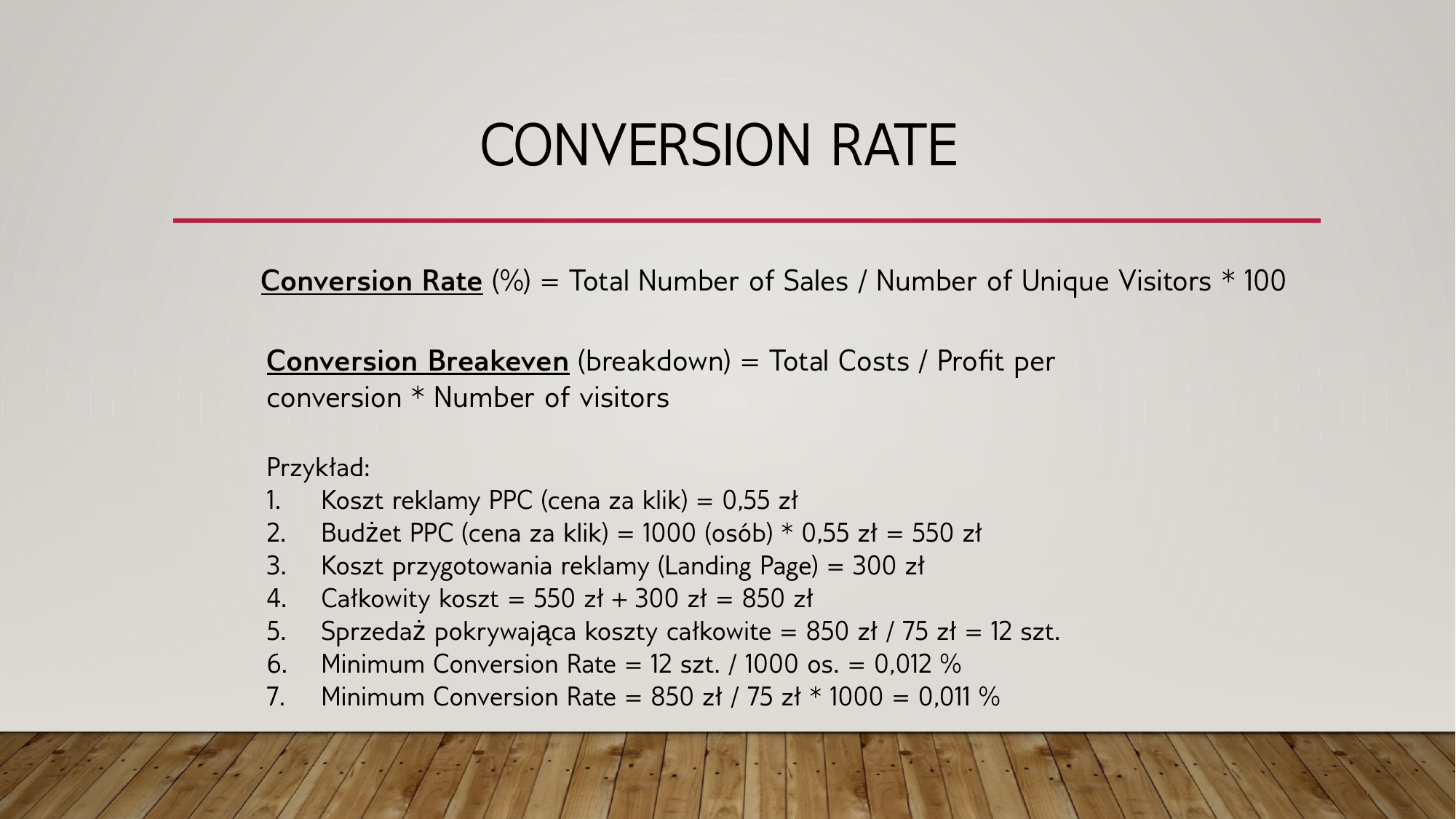

# CONVERSION RATE
Conversion Rate (%) = Total Number of Sales / Number of Unique Visitors * 100
Conversion Breakeven (breakdown) = Total Costs / Profit per conversion * Number of visitors

Przykład:
Koszt reklamy PPC (cena za klik) = 0,55 zł
Budżet PPC (cena za klik) = 1000 (osób) * 0,55 zł = 550 zł
Koszt przygotowania reklamy (Landing Page) = 300 zł
Całkowity koszt = 550 zł + 300 zł = 850 zł
Sprzedaż pokrywająca koszty całkowite = 850 zł / 75 zł = 12 szt.
Minimum Conversion Rate = 12 szt. / 1000 os. = 0,012 %
Minimum Conversion Rate = 850 zł / 75 zł * 1000 = 0,011 %